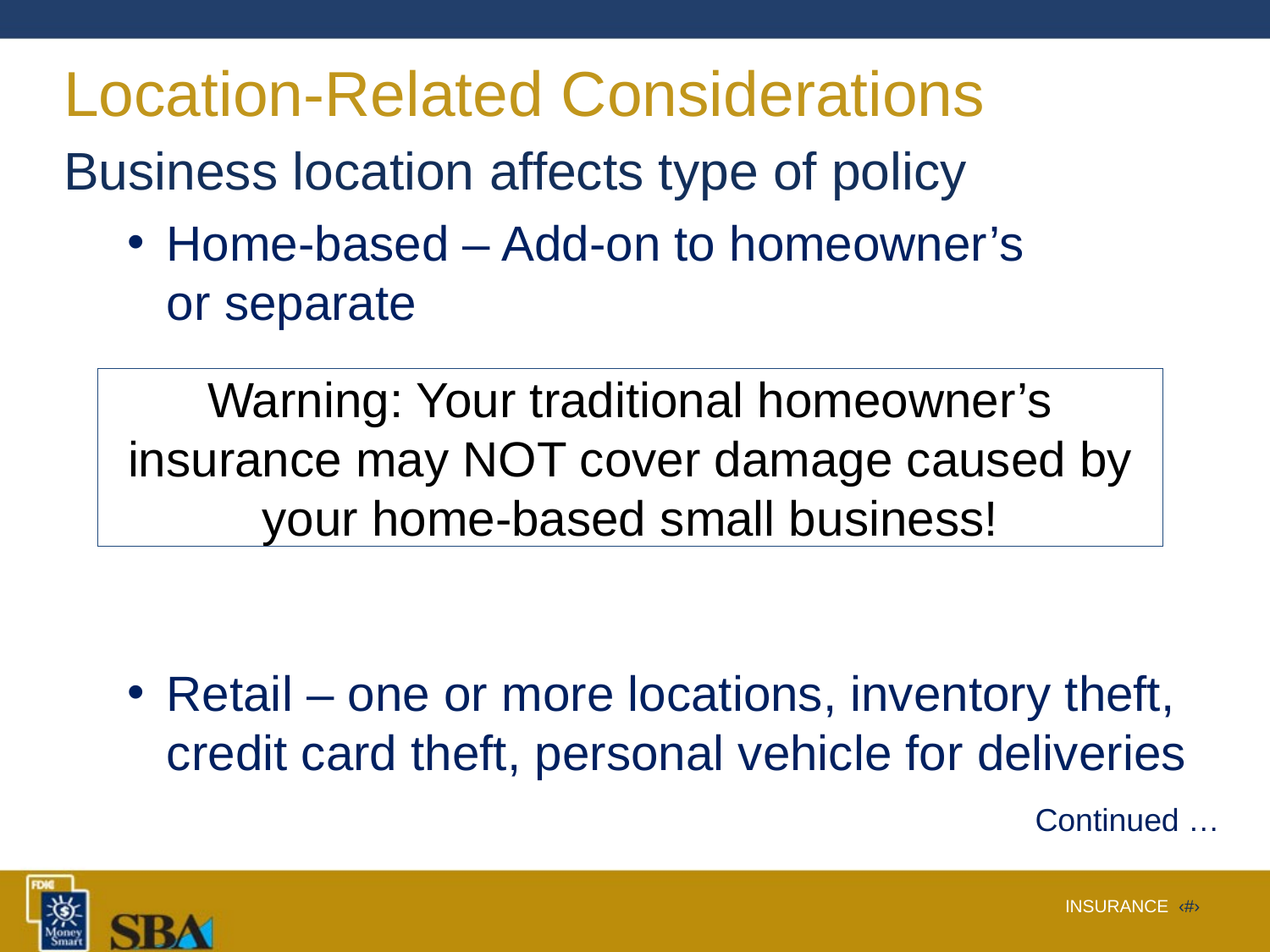

# Location-Related Considerations
Business location affects type of policy
Home-based – Add-on to homeowner’s
or separate

Retail – one or more locations, inventory theft, credit card theft, personal vehicle for deliveries
Warning: Your traditional homeowner’s insurance may NOT cover damage caused by your home-based small business!
Continued …